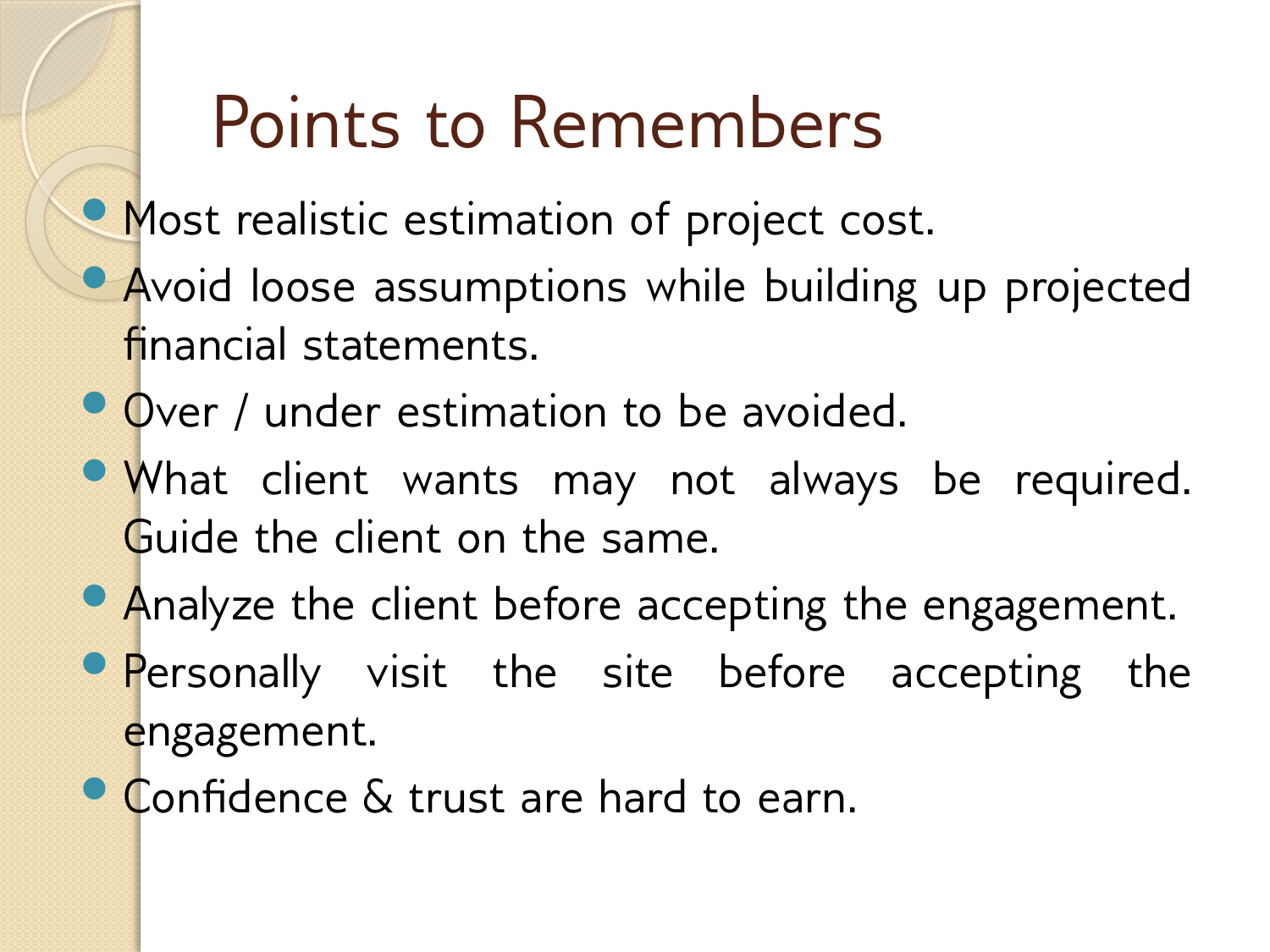

# Points to Remembers
Most realistic estimation of project cost.
Avoid loose assumptions while building up projected financial statements.
Over / under estimation to be avoided.
What client wants may not always be required. Guide the client on the same.
Analyze the client before accepting the engagement.
Personally visit the site before accepting the engagement.
Confidence & trust are hard to earn.